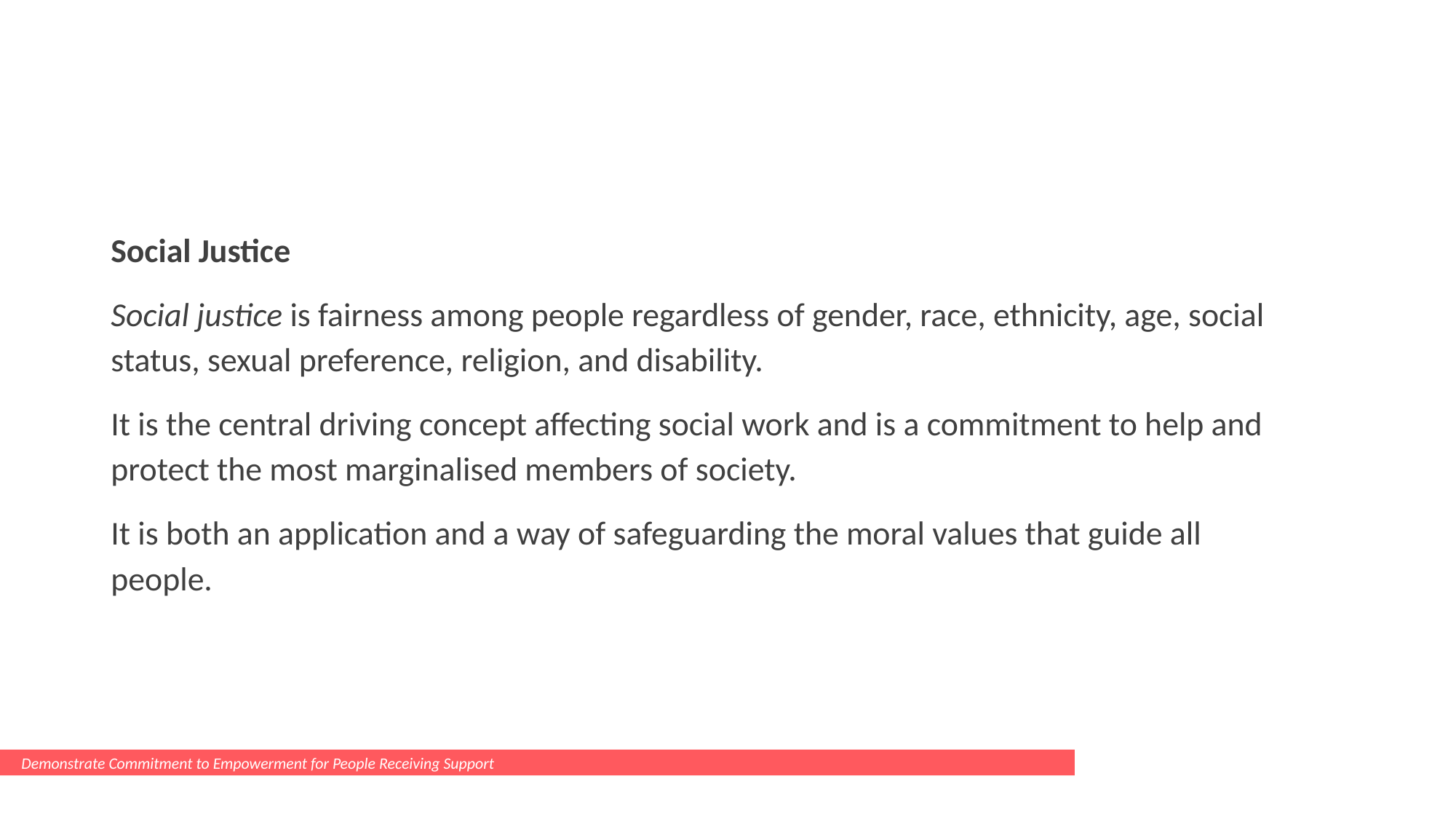

#
Social Justice
Social justice is fairness among people regardless of gender, race, ethnicity, age, social status, sexual preference, religion, and disability.
It is the central driving concept affecting social work and is a commitment to help and protect the most marginalised members of society.
It is both an application and a way of safeguarding the moral values that guide all people.
Demonstrate Commitment to Empowerment for People Receiving Support